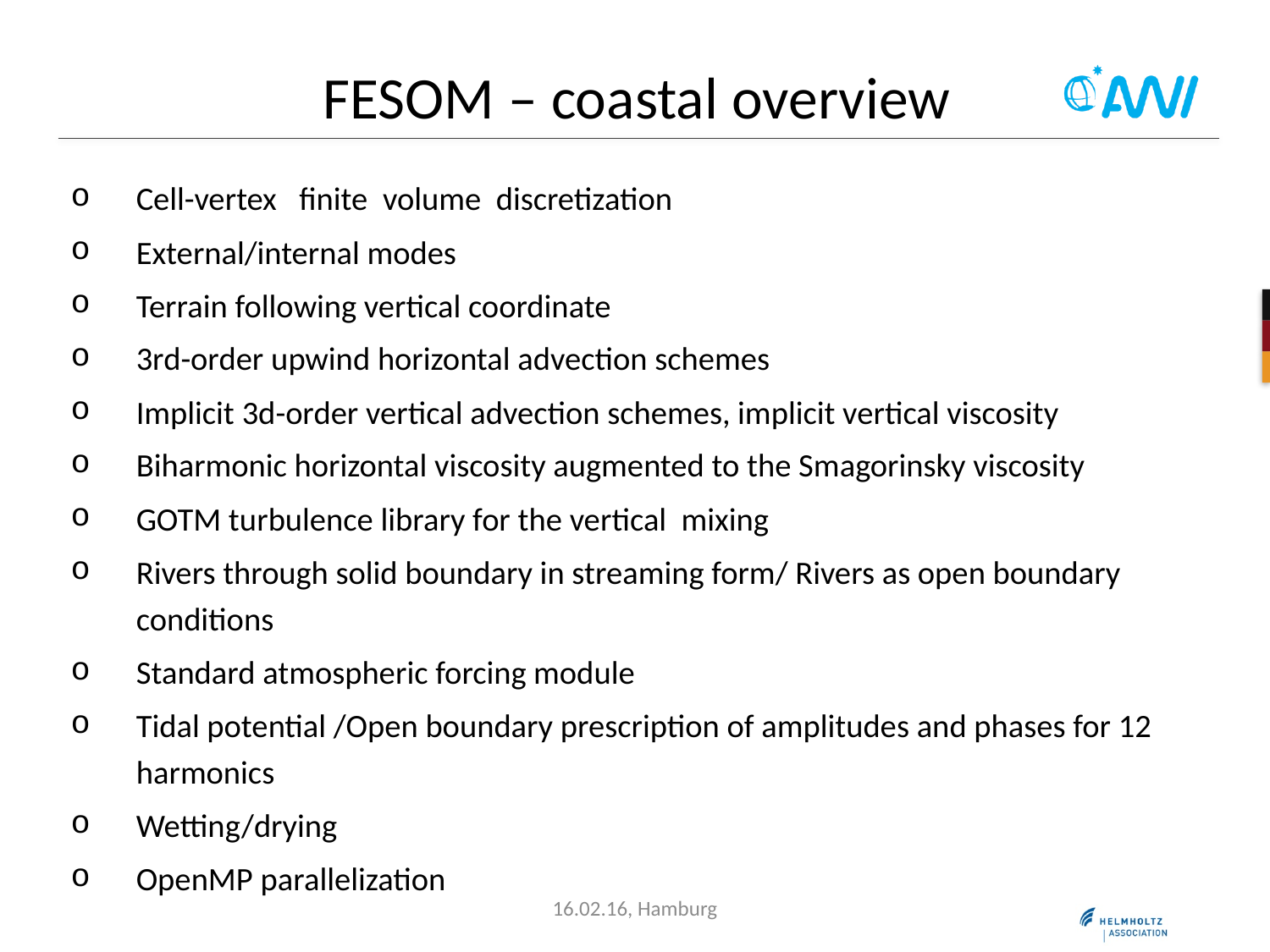

# FESOM – coastal overview
Cell-vertex   finite  volume  discretization
External/internal modes
Terrain following vertical coordinate
3rd-order upwind horizontal advection schemes
Implicit 3d-order vertical advection schemes, implicit vertical viscosity
Biharmonic horizontal viscosity augmented to the Smagorinsky viscosity
GOTM turbulence library for the vertical  mixing
Rivers through solid boundary in streaming form/ Rivers as open boundary conditions
Standard atmospheric forcing module
Tidal potential /Open boundary prescription of amplitudes and phases for 12 harmonics
Wetting/drying
OpenMP parallelization
16.02.16, Hamburg